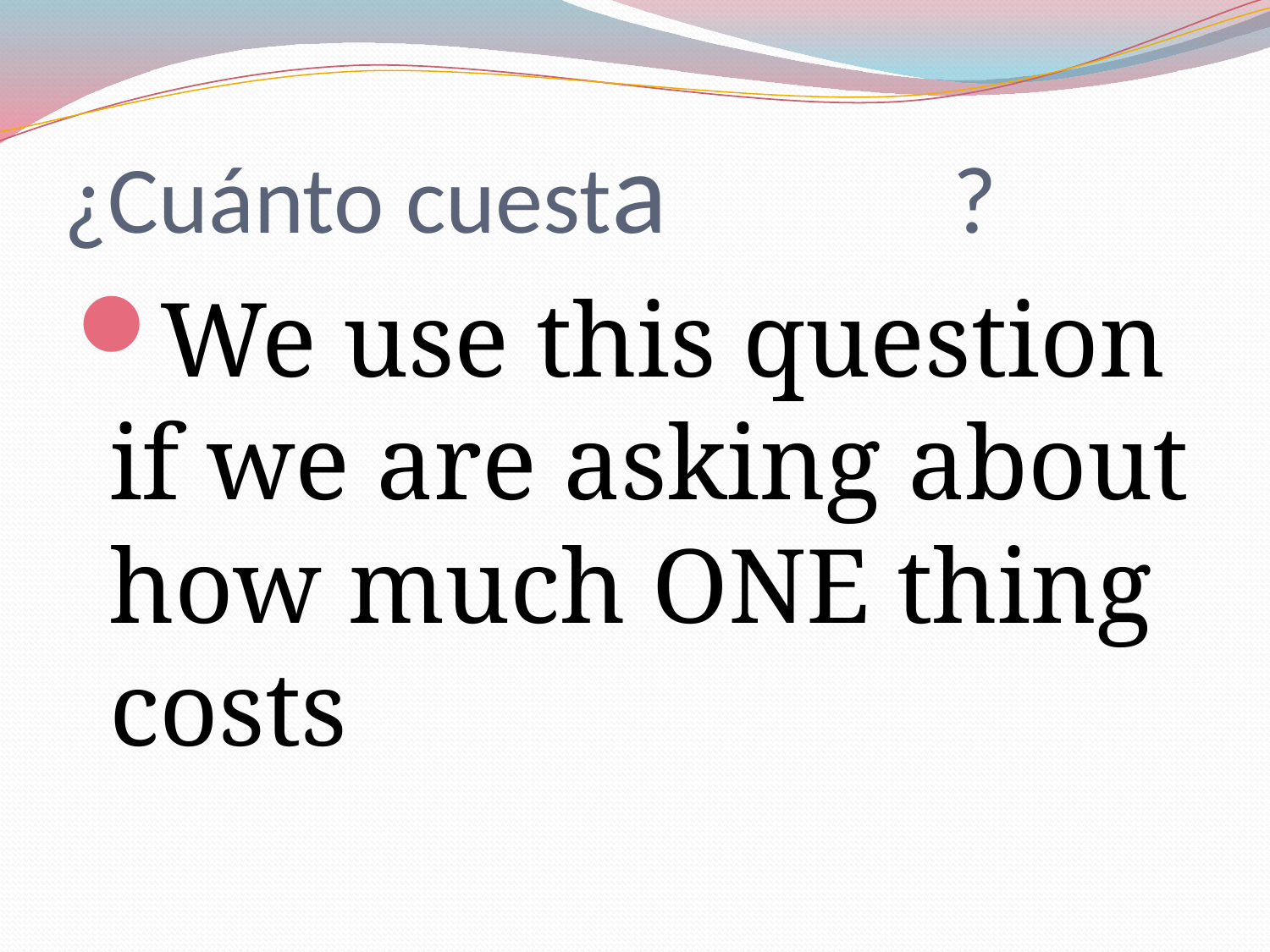

# ¿Cuánto cuesta 			?
We use this question if we are asking about how much ONE thing costs